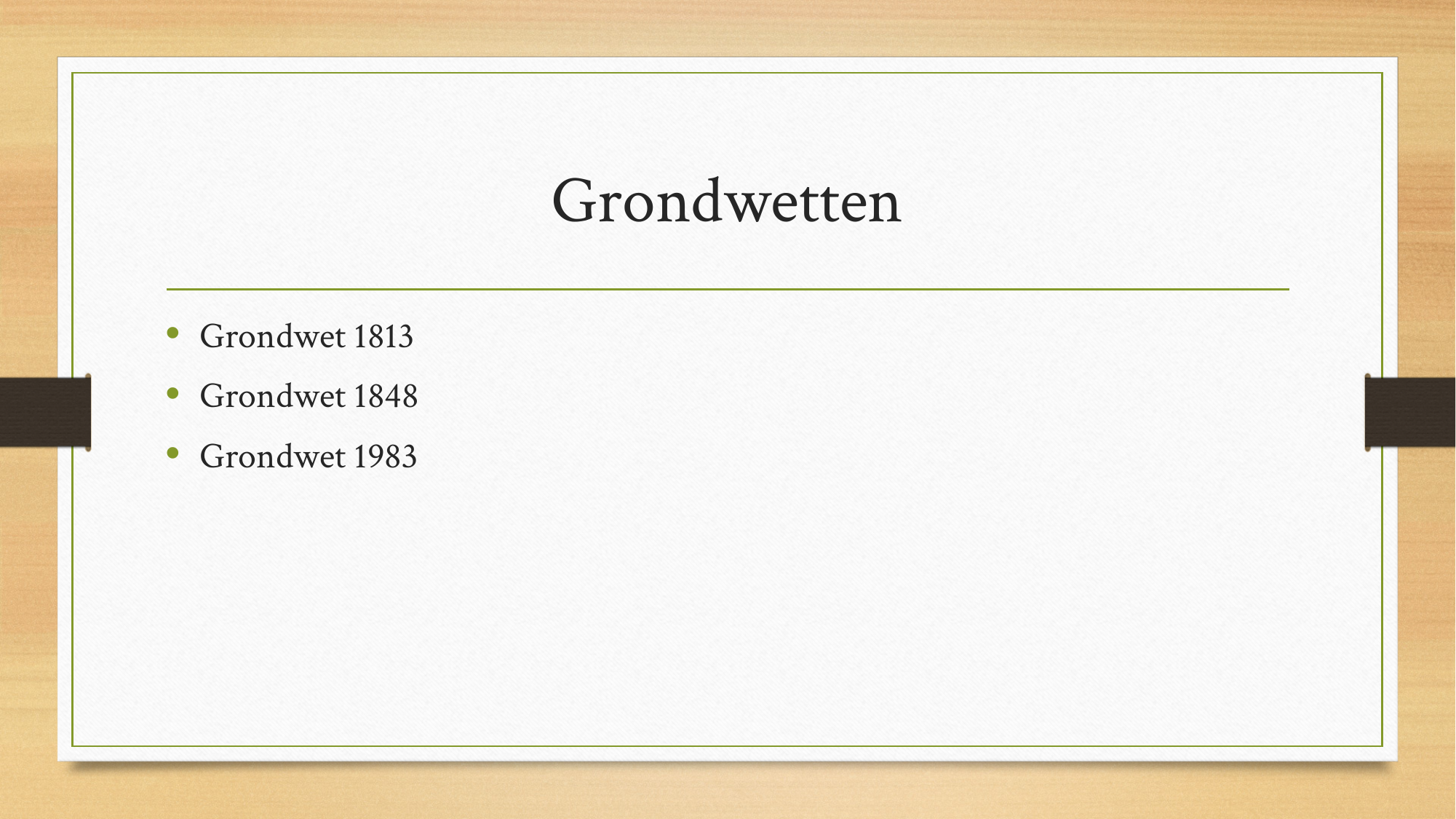

# Grondwetten
Grondwet 1813
Grondwet 1848
Grondwet 1983